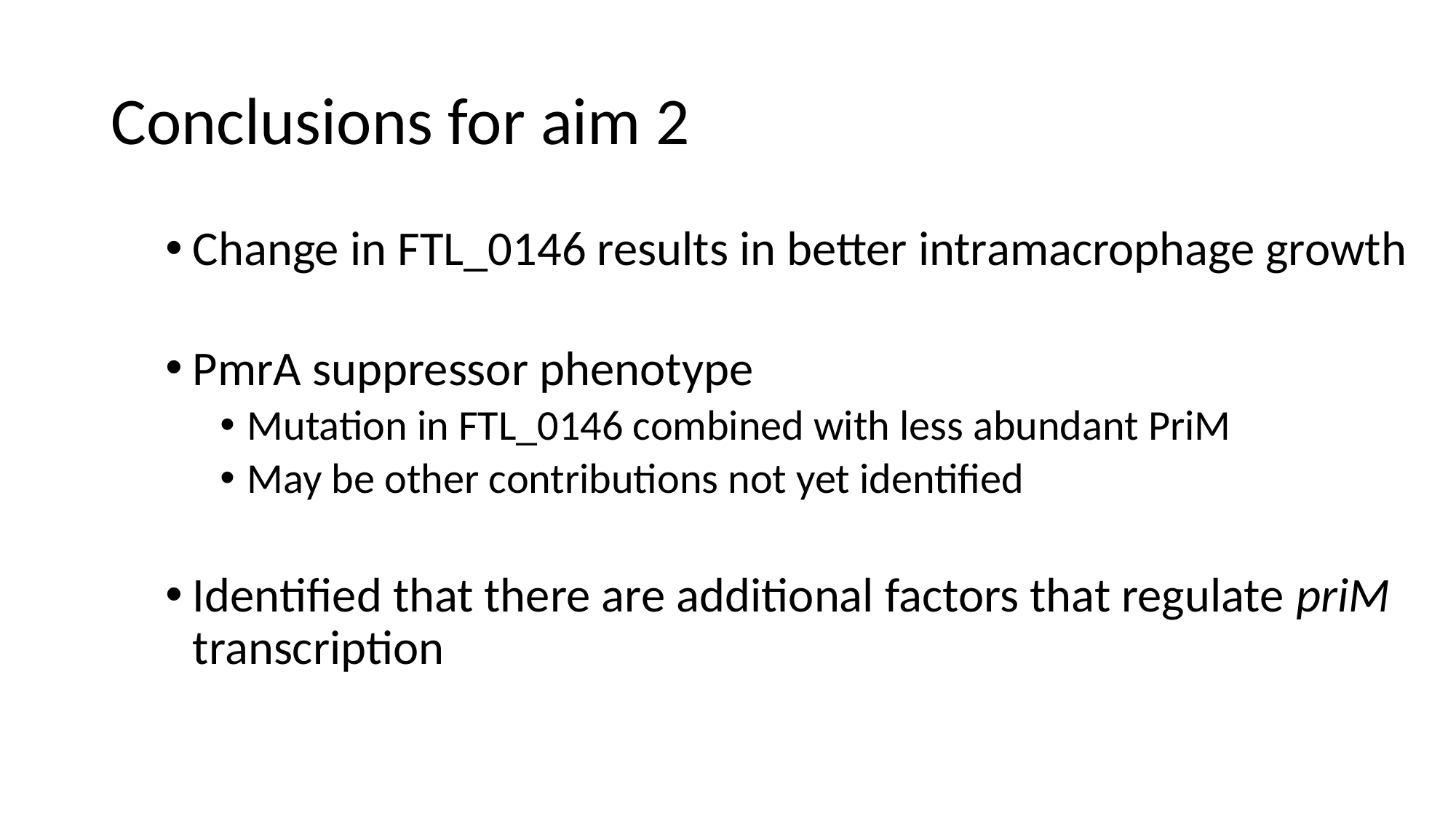

# Conclusions for aim 2
Change in FTL_0146 results in better intramacrophage growth

PmrA suppressor phenotype
Mutation in FTL_0146 combined with less abundant PriM
May be other contributions not yet identified

Identified that there are additional factors that regulate priM transcription